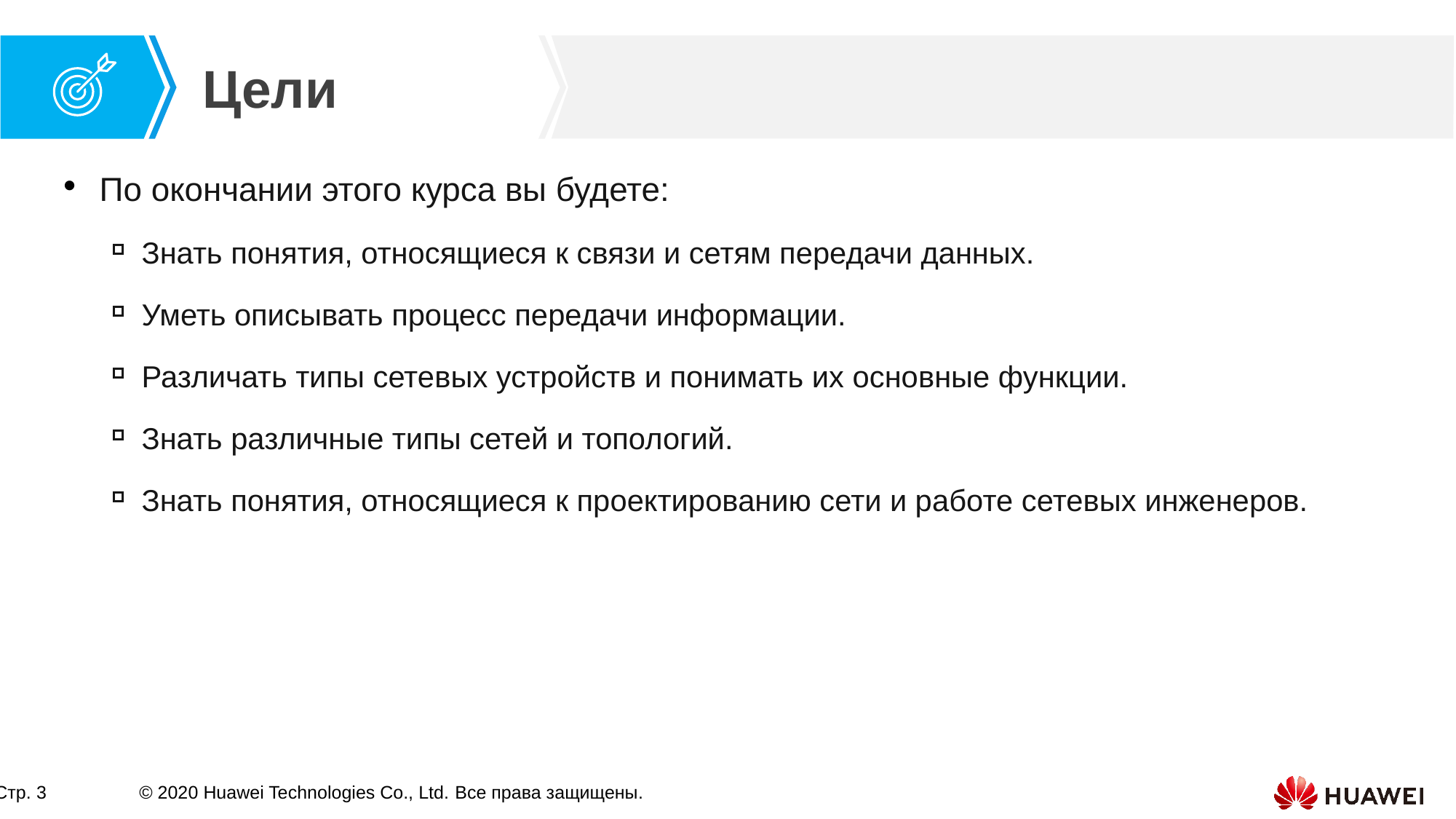

По окончании этого курса вы будете:
Знать понятия, относящиеся к связи и сетям передачи данных.
Уметь описывать процесс передачи информации.
Различать типы сетевых устройств и понимать их основные функции.
Знать различные типы сетей и топологий.
Знать понятия, относящиеся к проектированию сети и работе сетевых инженеров.